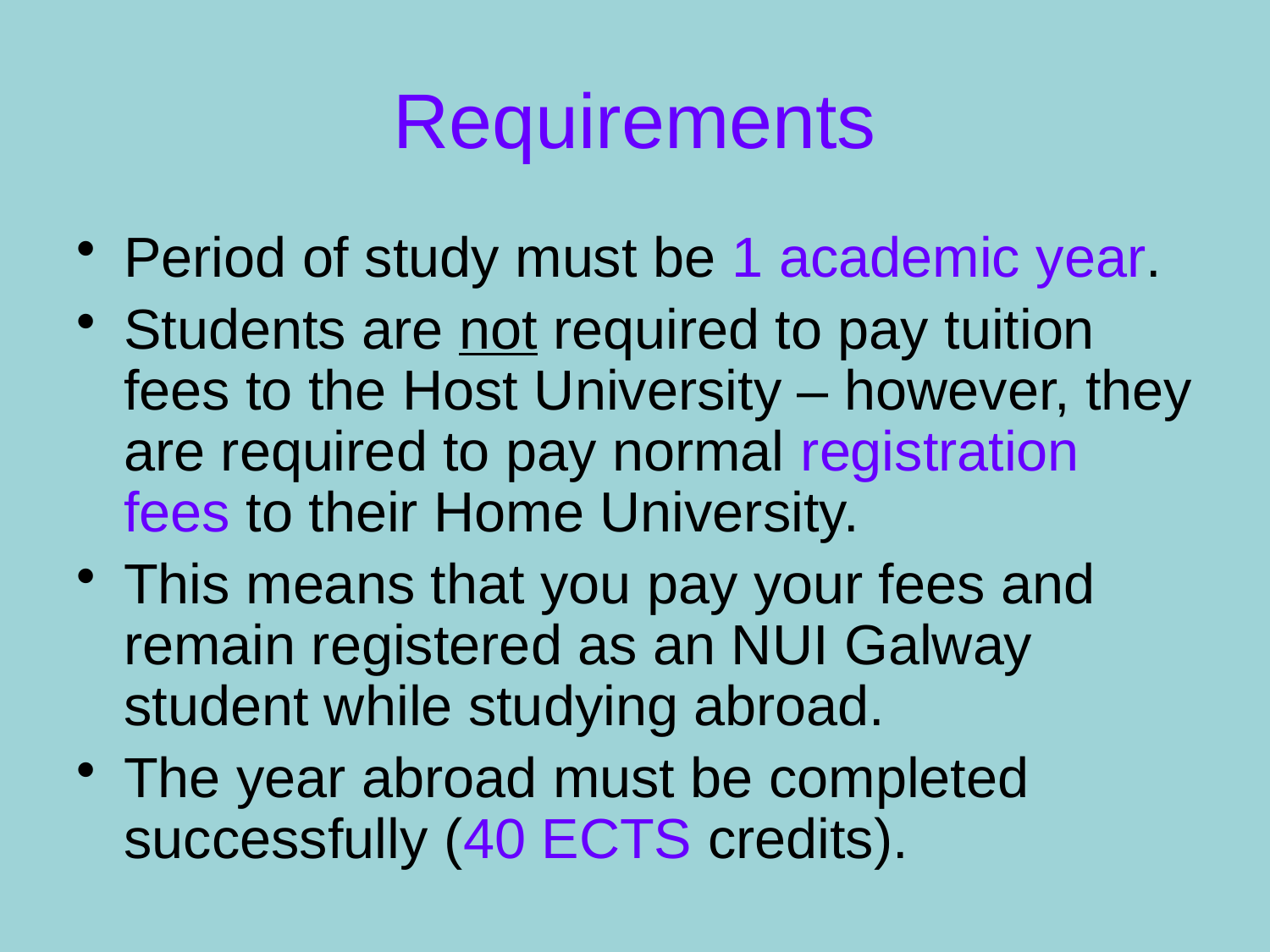

# Requirements
Period of study must be 1 academic year.
Students are not required to pay tuition fees to the Host University – however, they are required to pay normal registration fees to their Home University.
This means that you pay your fees and remain registered as an NUI Galway student while studying abroad.
The year abroad must be completed successfully (40 ECTS credits).